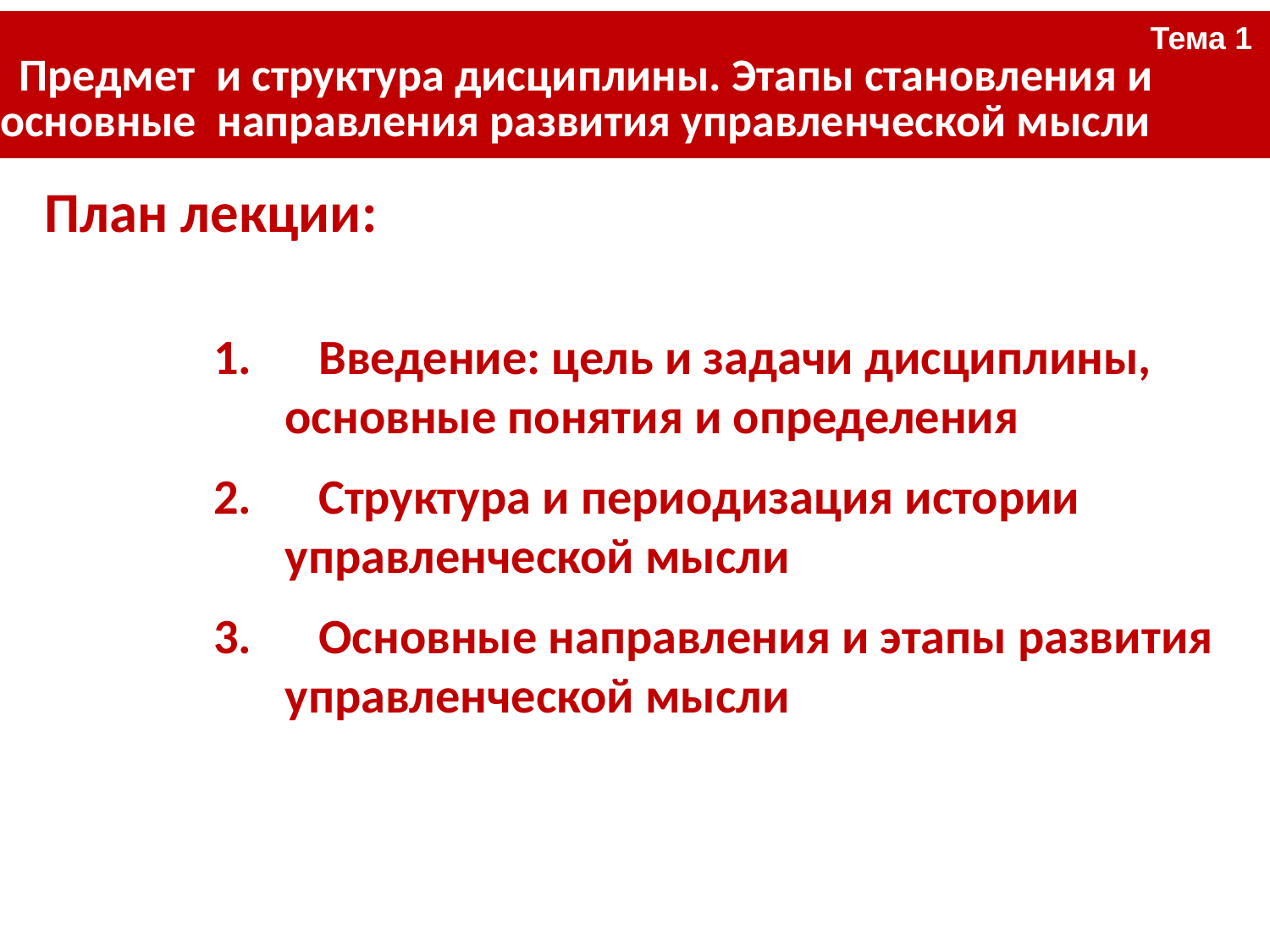

| Тема 1 Предмет и структура дисциплины. Этапы становления и основные направления развития управленческой мысли |
| --- |
#
План лекции:

   Введение: цель и задачи дисциплины, основные понятия и определения
   Структура и периодизация истории управленческой мысли
   Основные направления и этапы развития управленческой мысли